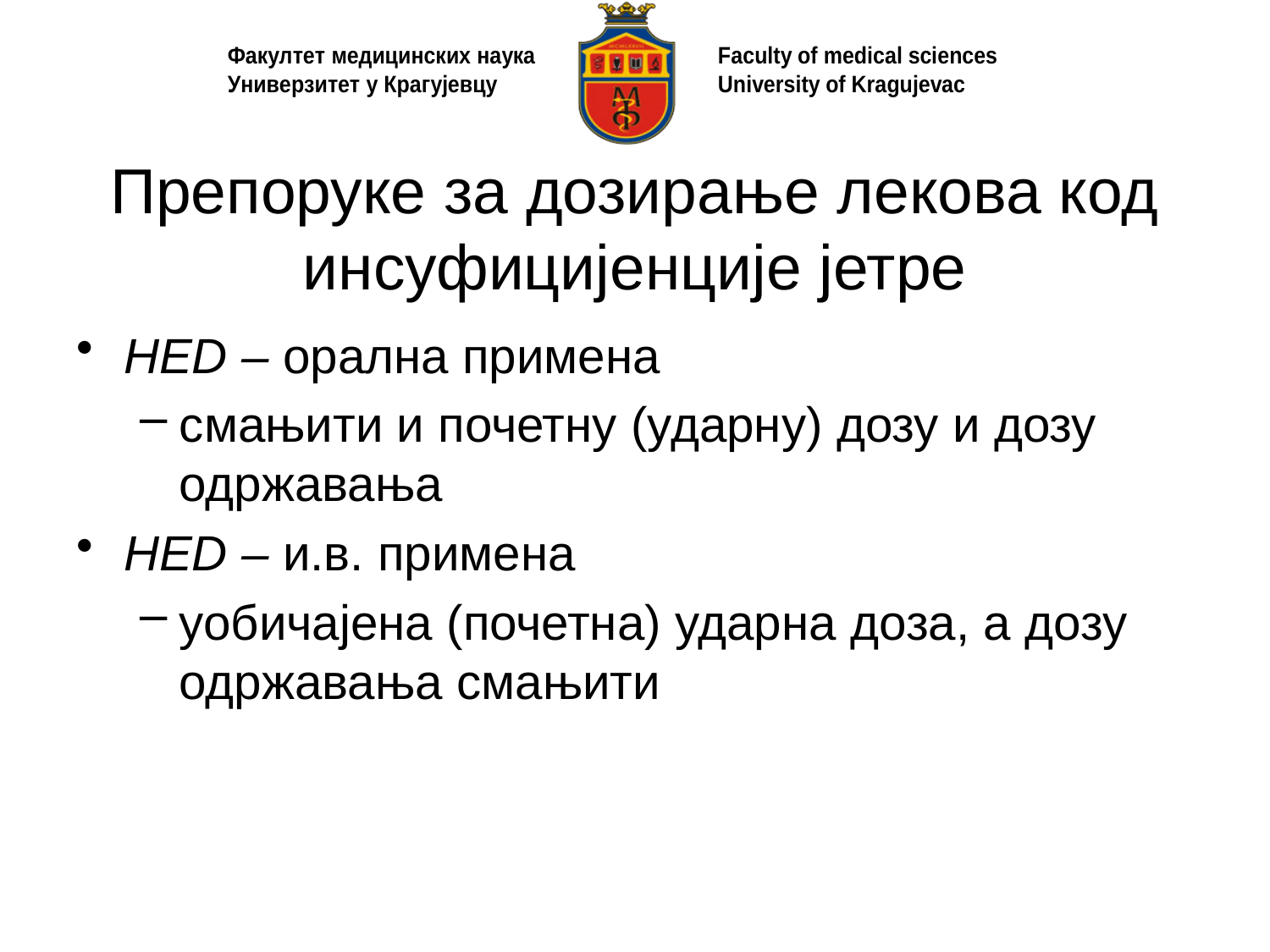

# Препоруке за дозирање лекова код инсуфицијенције јетре
HED – орална примена
смањити и почетну (ударну) дозу и дозу одржавања
HED – и.в. примена
уобичајена (почетна) ударна доза, а дозу одржавања смањити